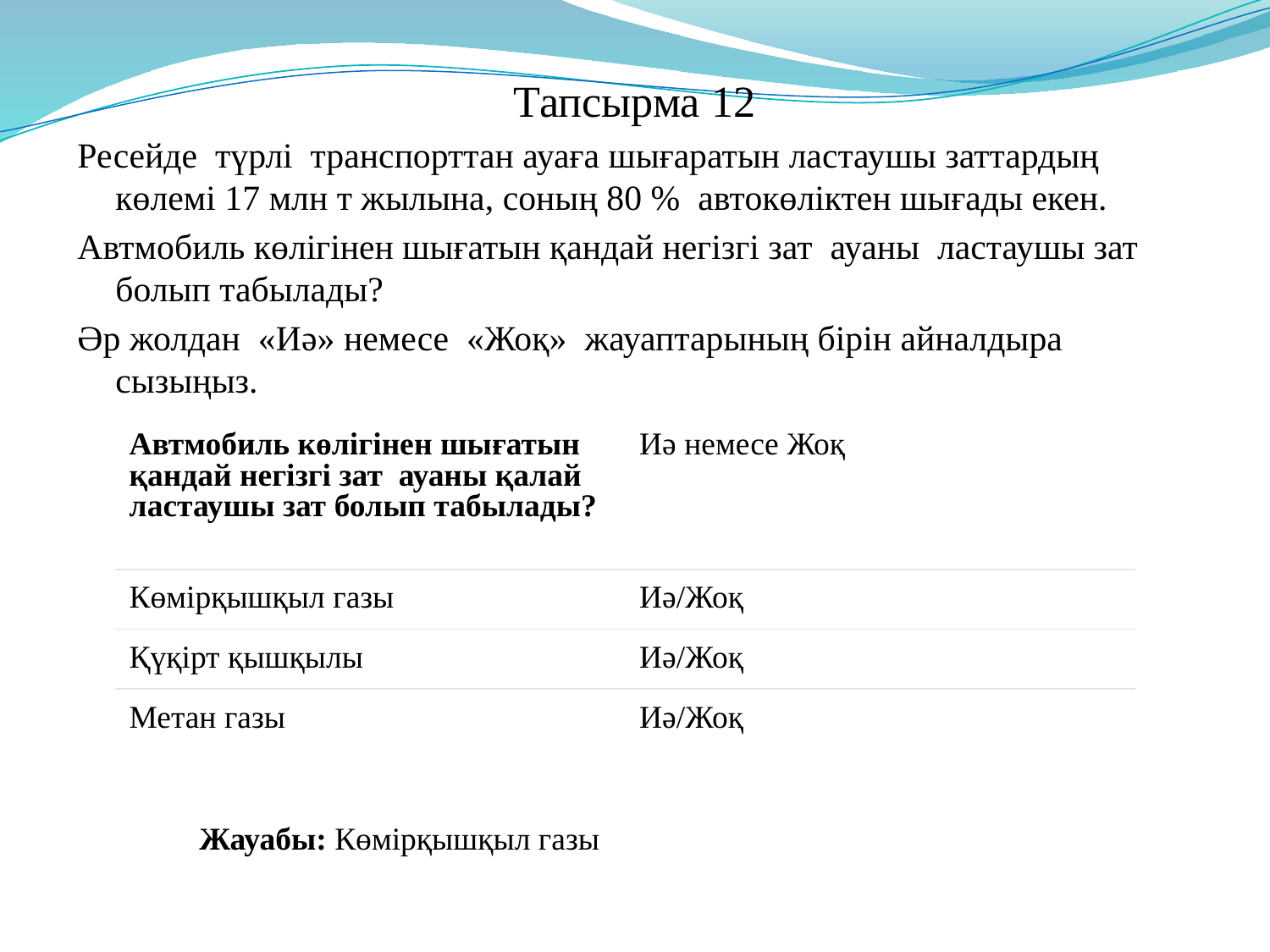

# Тапсырма 12
Ресейде  түрлі  транспорттан ауаға шығаратын ластаушы заттардың көлемі 17 млн т жылына, соның 80 %  автокөліктен шығады екен.
Автмобиль көлігінен шығатын қандай негізгі зат  ауаны  ластаушы зат болып табылады?
Әр жолдан  «Иә» немесе  «Жоқ»  жауаптарының бірін айналдыра сызыңыз.

| Автмобиль көлігінен шығатын қандай негізгі зат  ауаны қалай ластаушы зат болып табылады? | Иә немесе Жоқ |
| --- | --- |
| Көмірқышқыл газы | Иә/Жоқ |
| Қүқірт қышқылы | Иә/Жоқ |
| Метан газы | Иә/Жоқ |
Жауабы: Көмірқышқыл газы